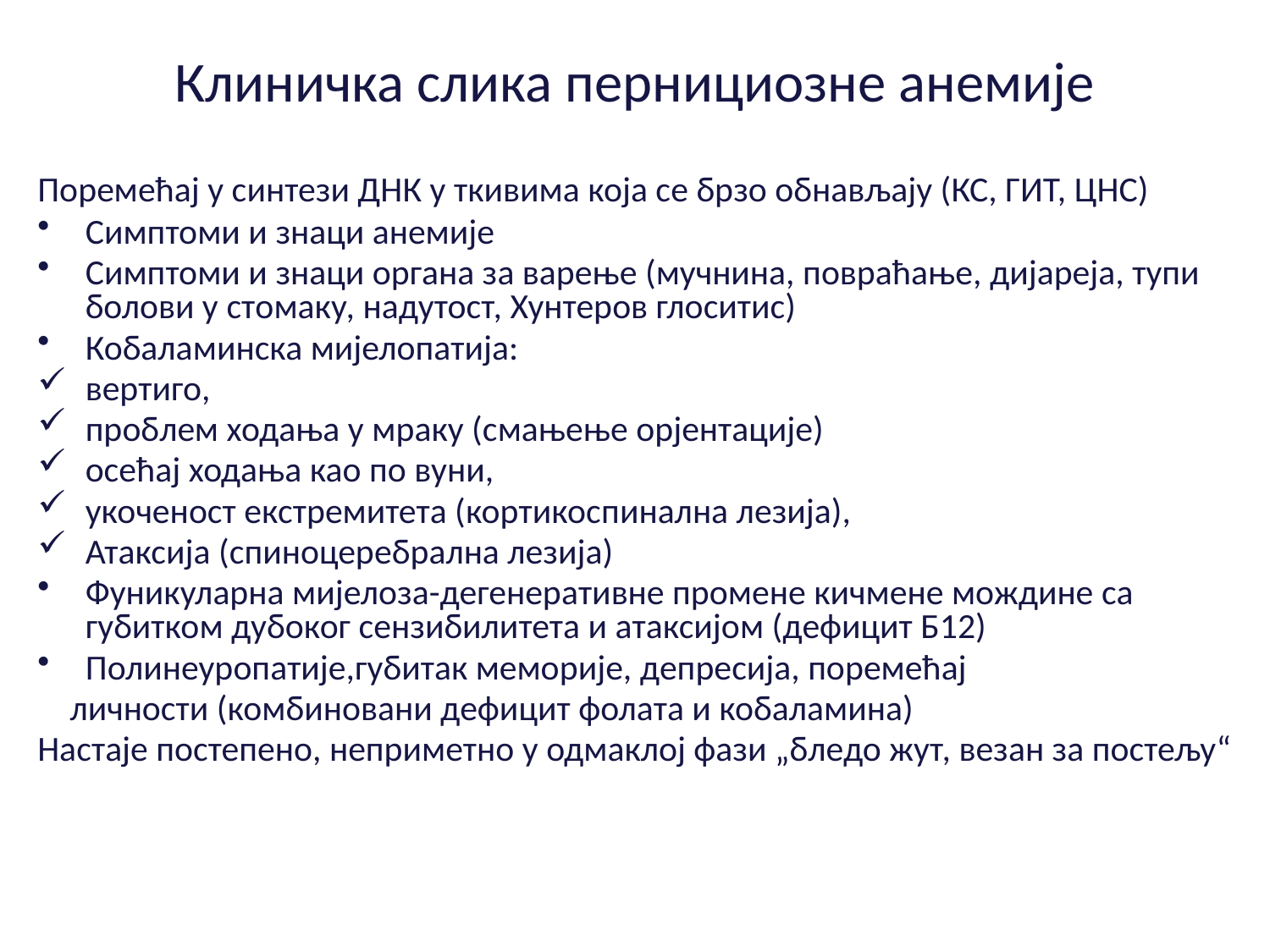

# Клиничка слика пернициозне анемије

Поремећај у синтези ДНК у ткивима која се брзо обнављају (КС, ГИТ, ЦНС)
Симптоми и знаци анемије
Симптоми и знаци органа за варење (мучнина, повраћање, дијареја, тупи болови у стoмаку, надутост, Хунтеров глоситис)
Кобаламинска мијелопатија:
вертиго,
проблем ходања у мраку (смањење орјентације)
oсећај ходања као по вуни,
укоченост екстремитета (кортикоспинална лезија),
Атаксија (спиноцеребрална лезија)
Фуникуларна мијелоза-дегенеративне промене кичмене мождине са губитком дубоког сензибилитета и атаксијом (дефицит Б12)
Полинеуропатије,губитак меморије, депресија, поремећај
    личности (комбиновани дефицит фолата и кобаламина)
Настаје постепено, неприметно у одмаклој фази „бледо жут, везан за постељу“